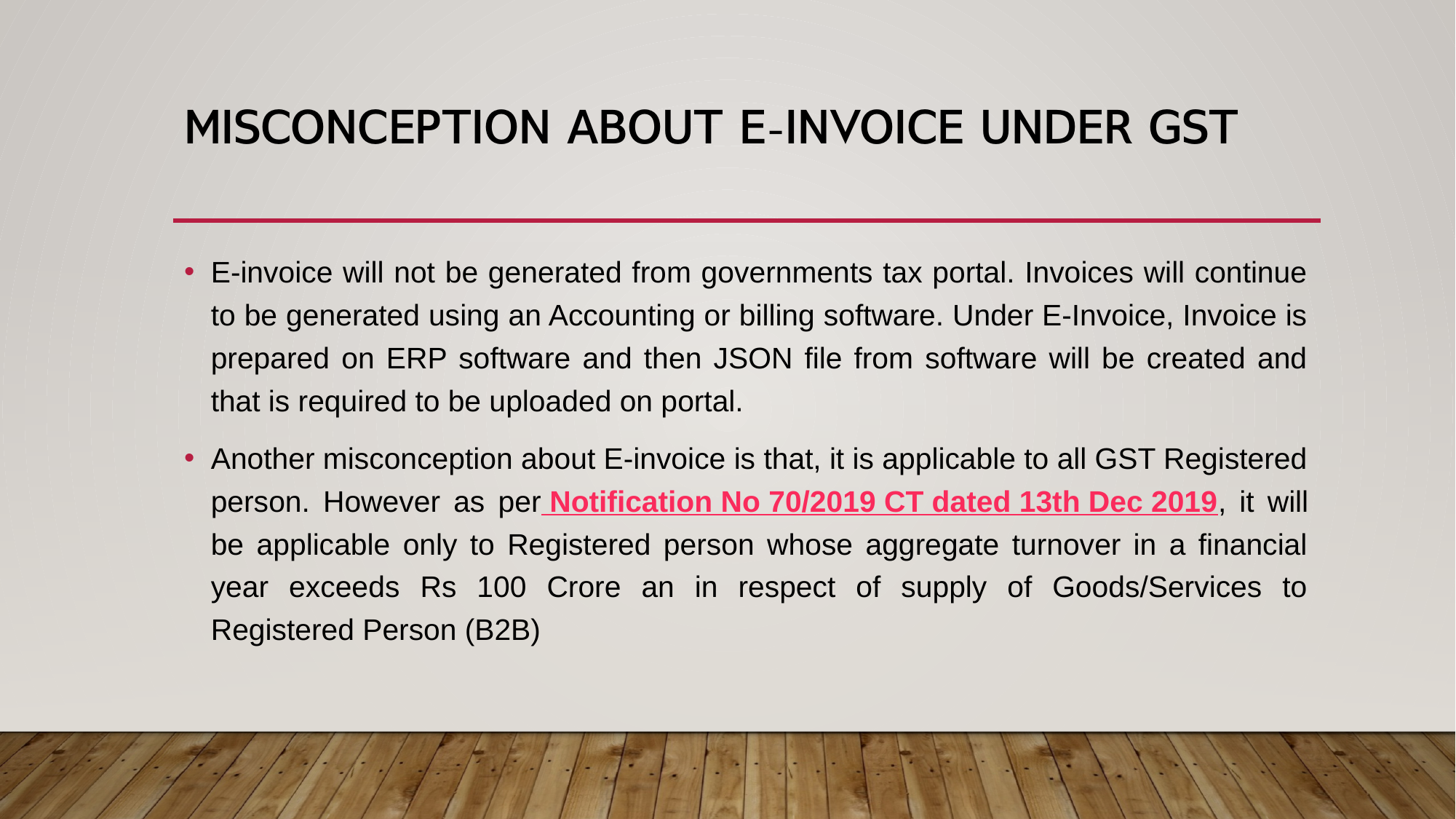

# Misconception About E-Invoice Under GST
E-invoice will not be generated from governments tax portal. Invoices will continue to be generated using an Accounting or billing software. Under E-Invoice, Invoice is prepared on ERP software and then JSON file from software will be created and that is required to be uploaded on portal.
Another misconception about E-invoice is that, it is applicable to all GST Registered person. However as per Notification No 70/2019 CT dated 13th Dec 2019, it will be applicable only to Registered person whose aggregate turnover in a financial year exceeds Rs 100 Crore an in respect of supply of Goods/Services to Registered Person (B2B)